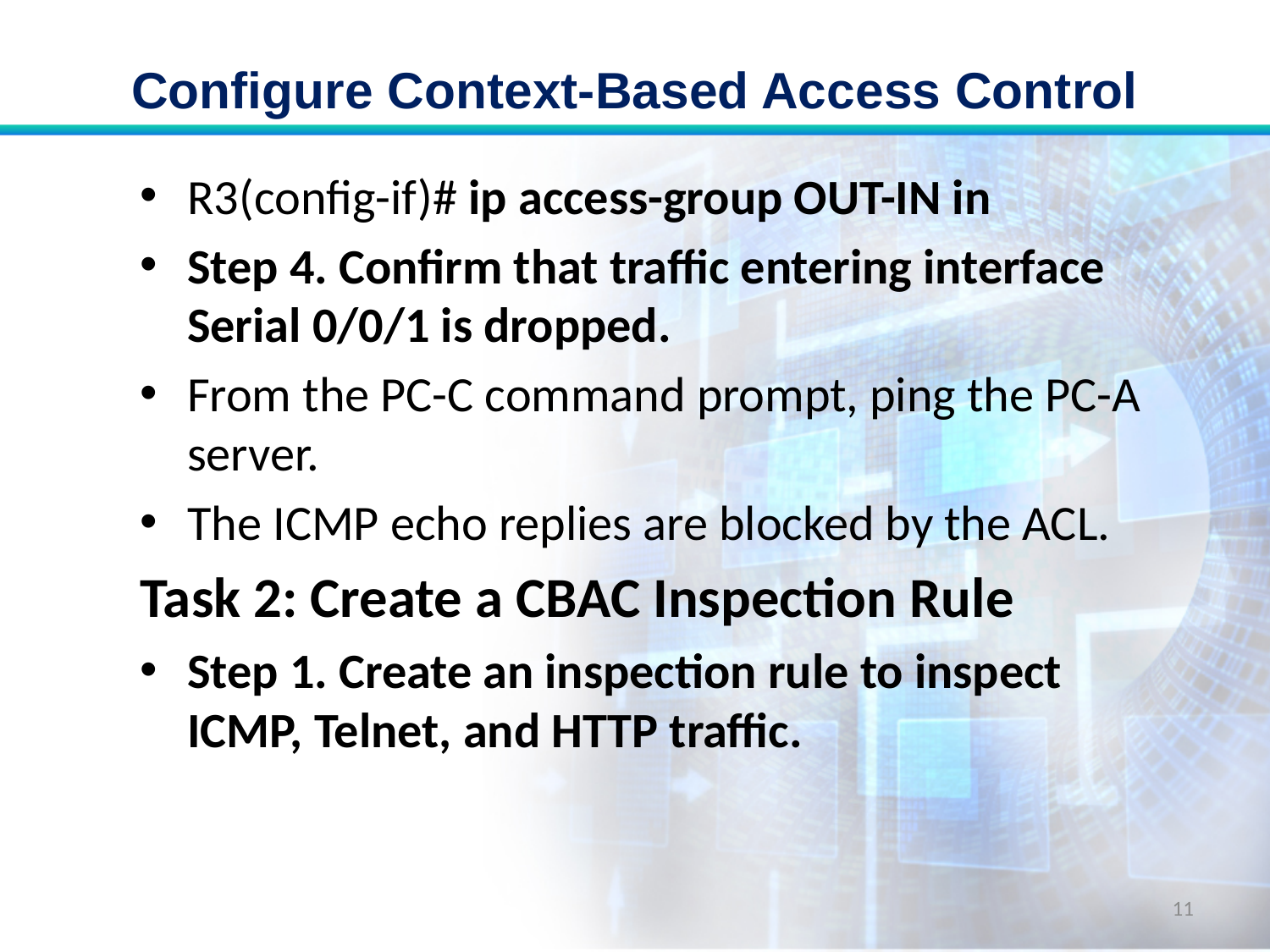

# Configure Context-Based Access Control
R3(config-if)# ip access-group OUT-IN in
Step 4. Confirm that traffic entering interface Serial 0/0/1 is dropped.
From the PC-C command prompt, ping the PC-A server.
The ICMP echo replies are blocked by the ACL.
Task 2: Create a CBAC Inspection Rule
Step 1. Create an inspection rule to inspect ICMP, Telnet, and HTTP traffic.
11